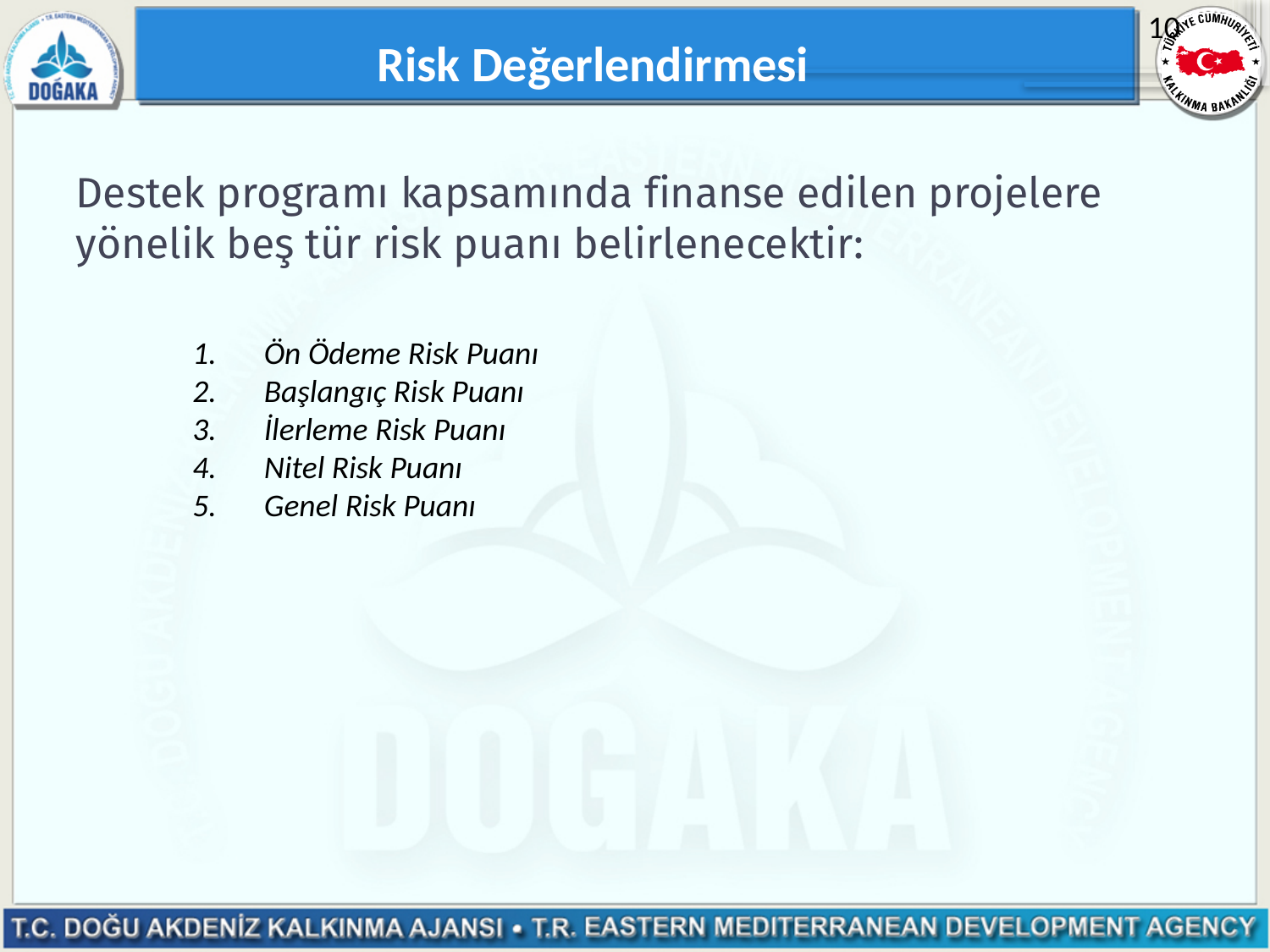

10
Risk Değerlendirmesi
Destek programı kapsamında finanse edilen projelere yönelik beş tür risk puanı belirlenecektir:
Ön Ödeme Risk Puanı
Başlangıç Risk Puanı
İlerleme Risk Puanı
Nitel Risk Puanı
Genel Risk Puanı